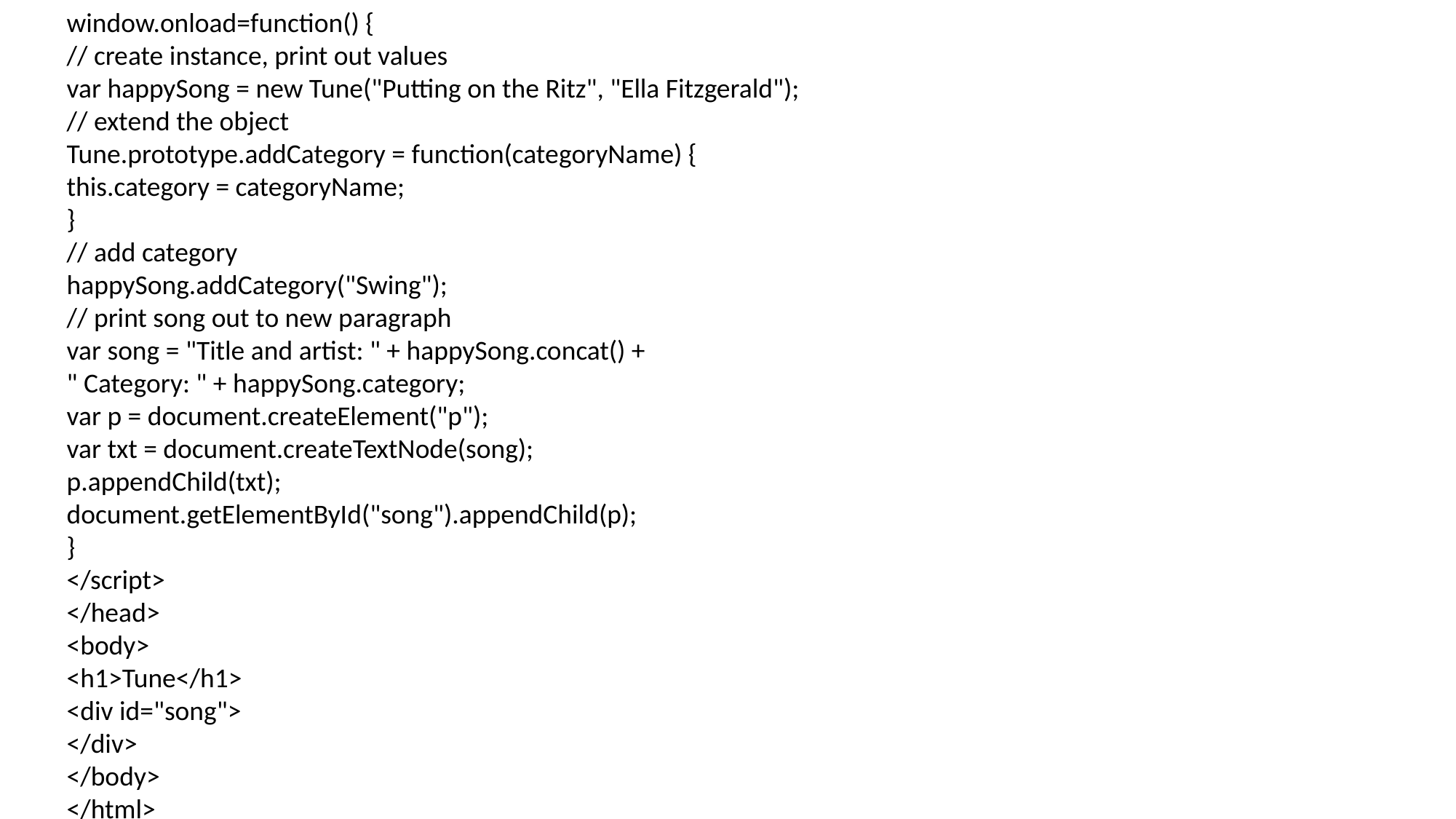

window.onload=function() {
// create instance, print out values
var happySong = new Tune("Putting on the Ritz", "Ella Fitzgerald");
// extend the object
Tune.prototype.addCategory = function(categoryName) {
this.category = categoryName;
}
// add category
happySong.addCategory("Swing");
// print song out to new paragraph
var song = "Title and artist: " + happySong.concat() +
" Category: " + happySong.category;
var p = document.createElement("p");
var txt = document.createTextNode(song);
p.appendChild(txt);
document.getElementById("song").appendChild(p);
}
</script>
</head>
<body>
<h1>Tune</h1>
<div id="song">
</div>
</body>
</html>